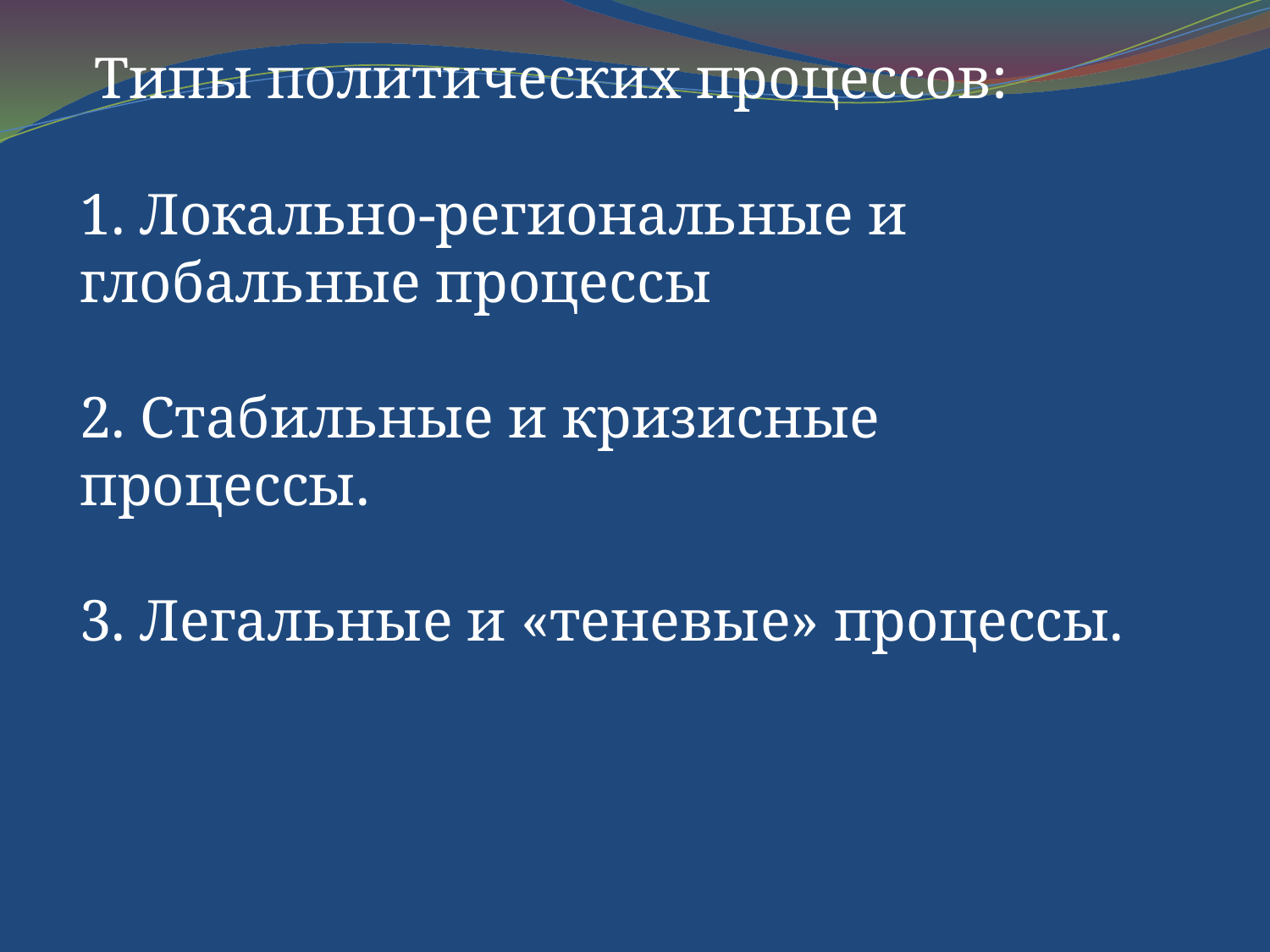

Типы политических процессов:

1. Локально-региональные и глобальные процессы

2. Стабильные и кризисные процессы.

3. Легальные и «теневые» процессы.